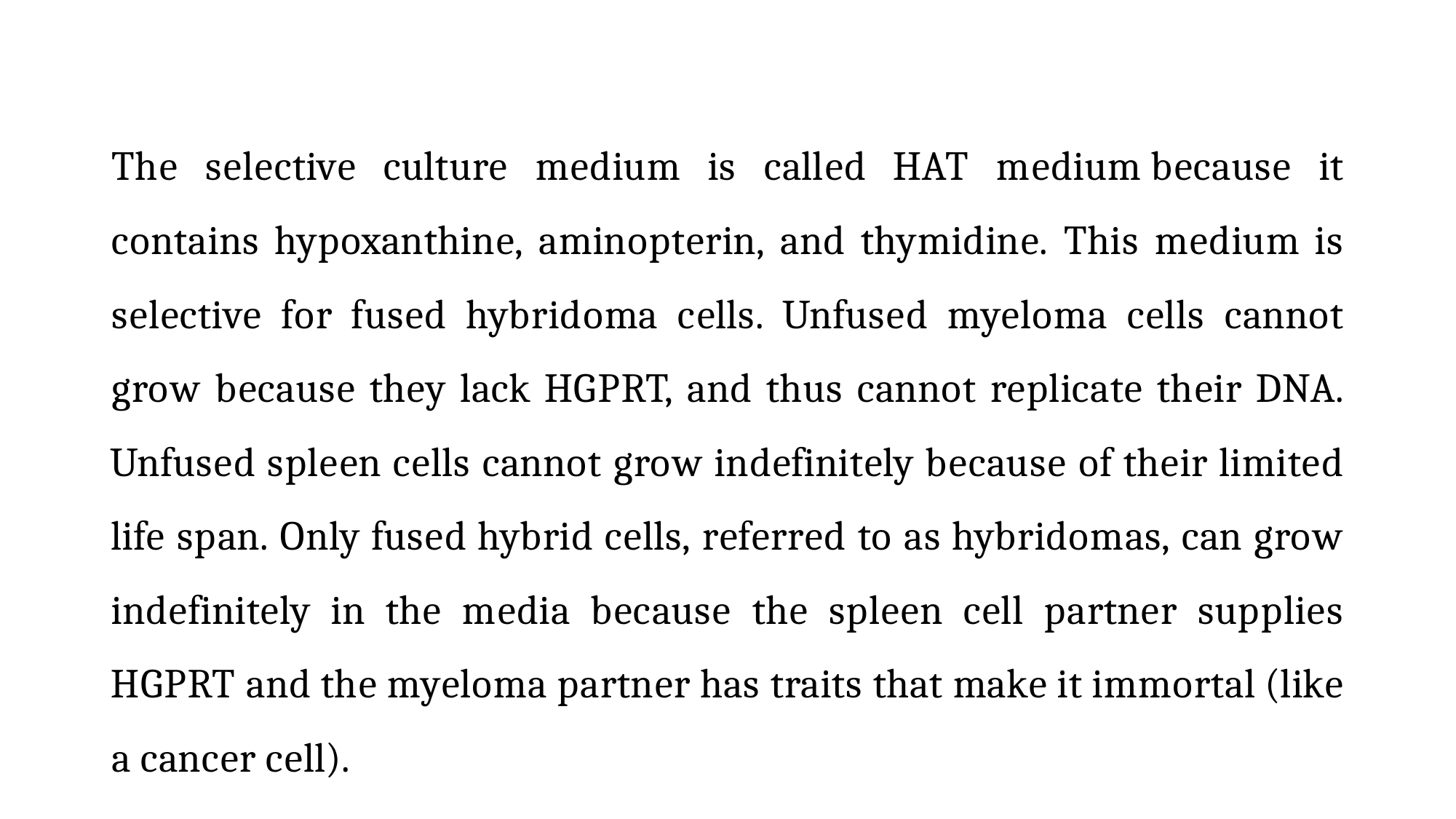

The selective culture medium is called HAT medium because it contains hypoxanthine, aminopterin, and thymidine. This medium is selective for fused hybridoma cells. Unfused myeloma cells cannot grow because they lack HGPRT, and thus cannot replicate their DNA. Unfused spleen cells cannot grow indefinitely because of their limited life span. Only fused hybrid cells, referred to as hybridomas, can grow indefinitely in the media because the spleen cell partner supplies HGPRT and the myeloma partner has traits that make it immortal (like a cancer cell).